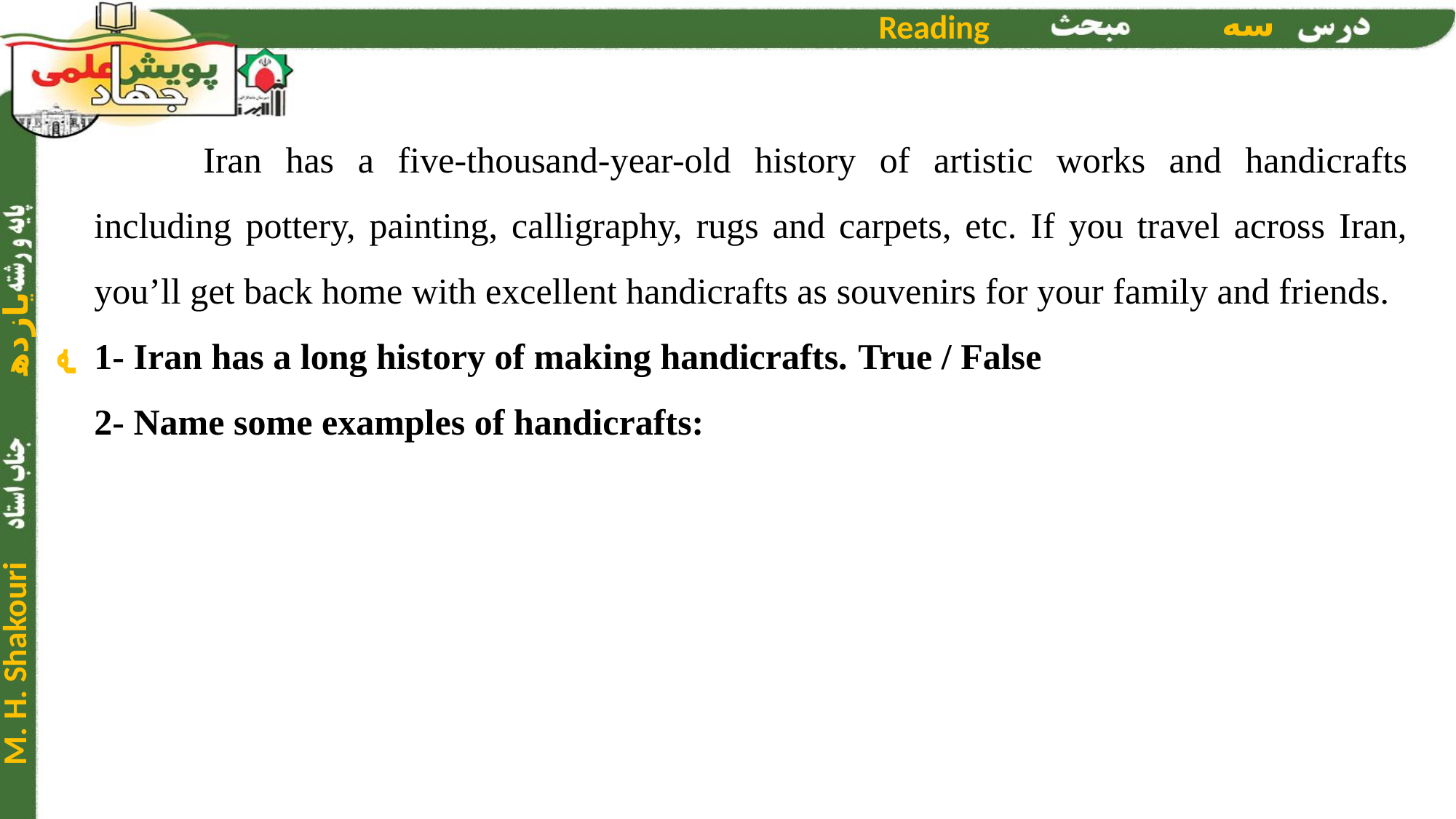

Iran has a five-thousand-year-old history of artistic works and handicrafts including pottery, painting, calligraphy, rugs and carpets, etc. If you travel across Iran, you’ll get back home with excellent handicrafts as souvenirs for your family and friends.
1- Iran has a long history of making handicrafts.	True / False
2- Name some examples of handicrafts: